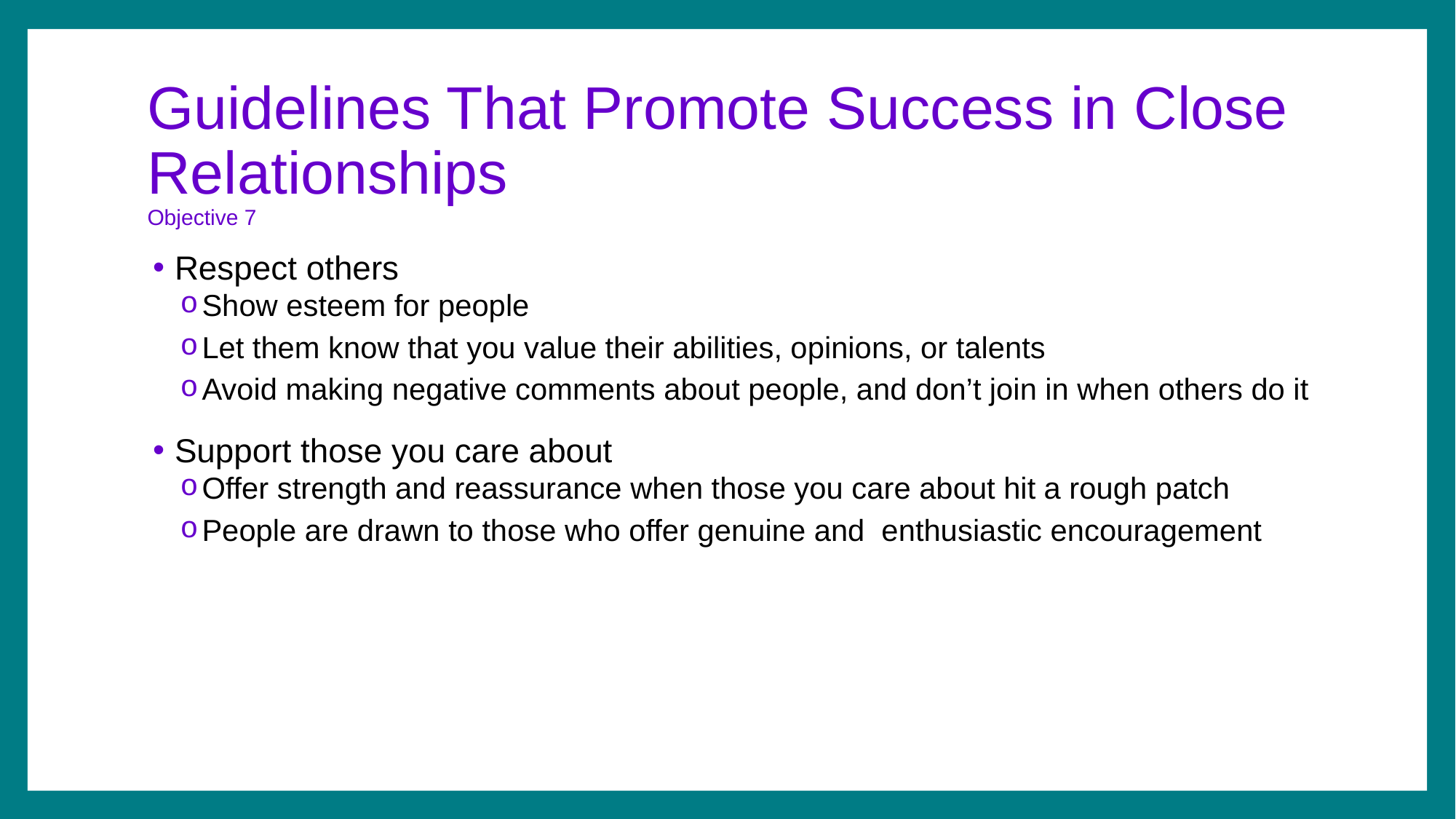

# Guidelines That Promote Success in Close Relationships Objective 7
Respect others
Show esteem for people
Let them know that you value their abilities, opinions, or talents
Avoid making negative comments about people, and don’t join in when others do it
Support those you care about
Offer strength and reassurance when those you care about hit a rough patch
People are drawn to those who offer genuine and  enthusiastic encouragement